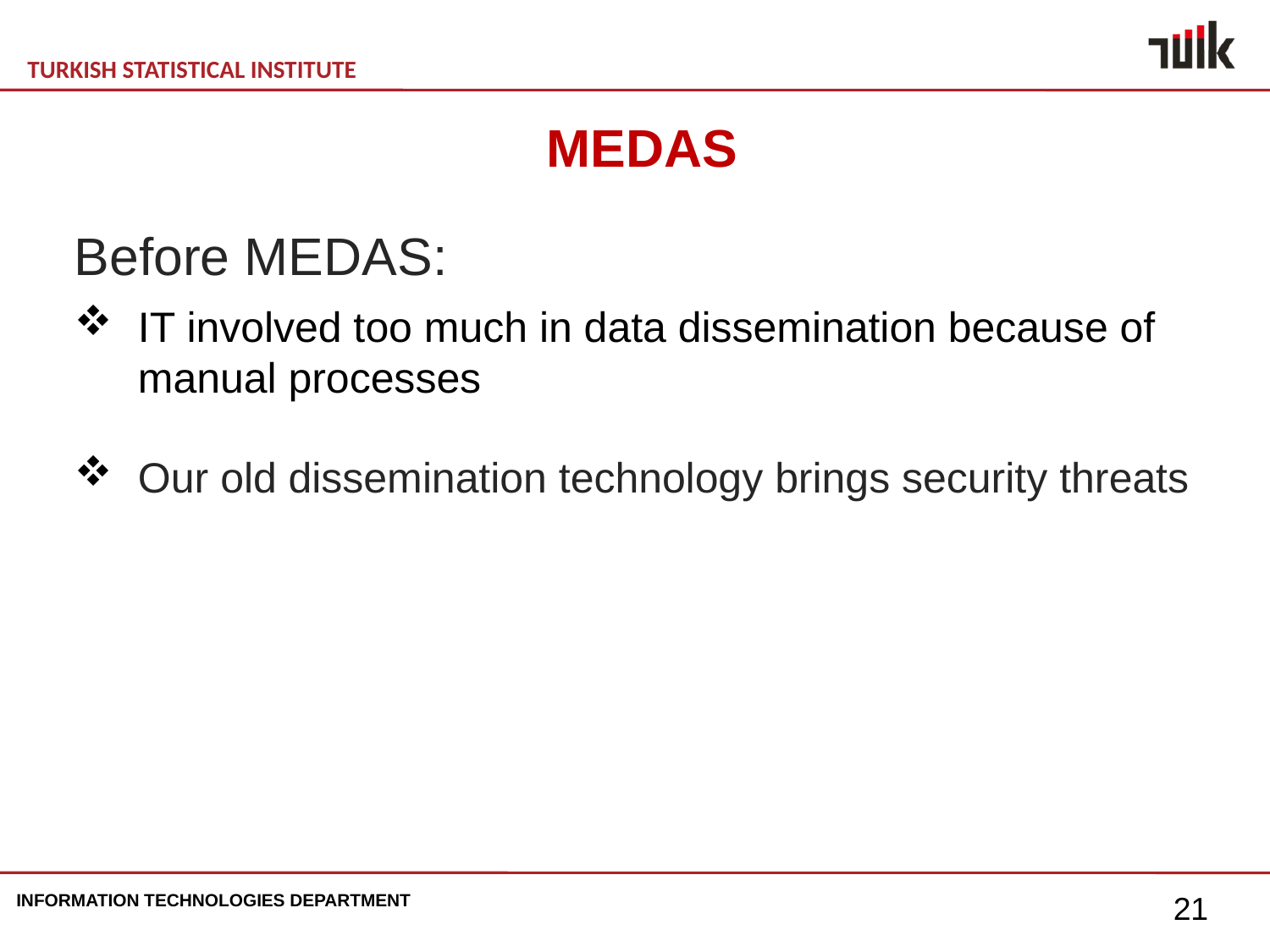

MEDAS
Before MEDAS:
IT involved too much in data dissemination because of manual processes
Our old dissemination technology brings security threats